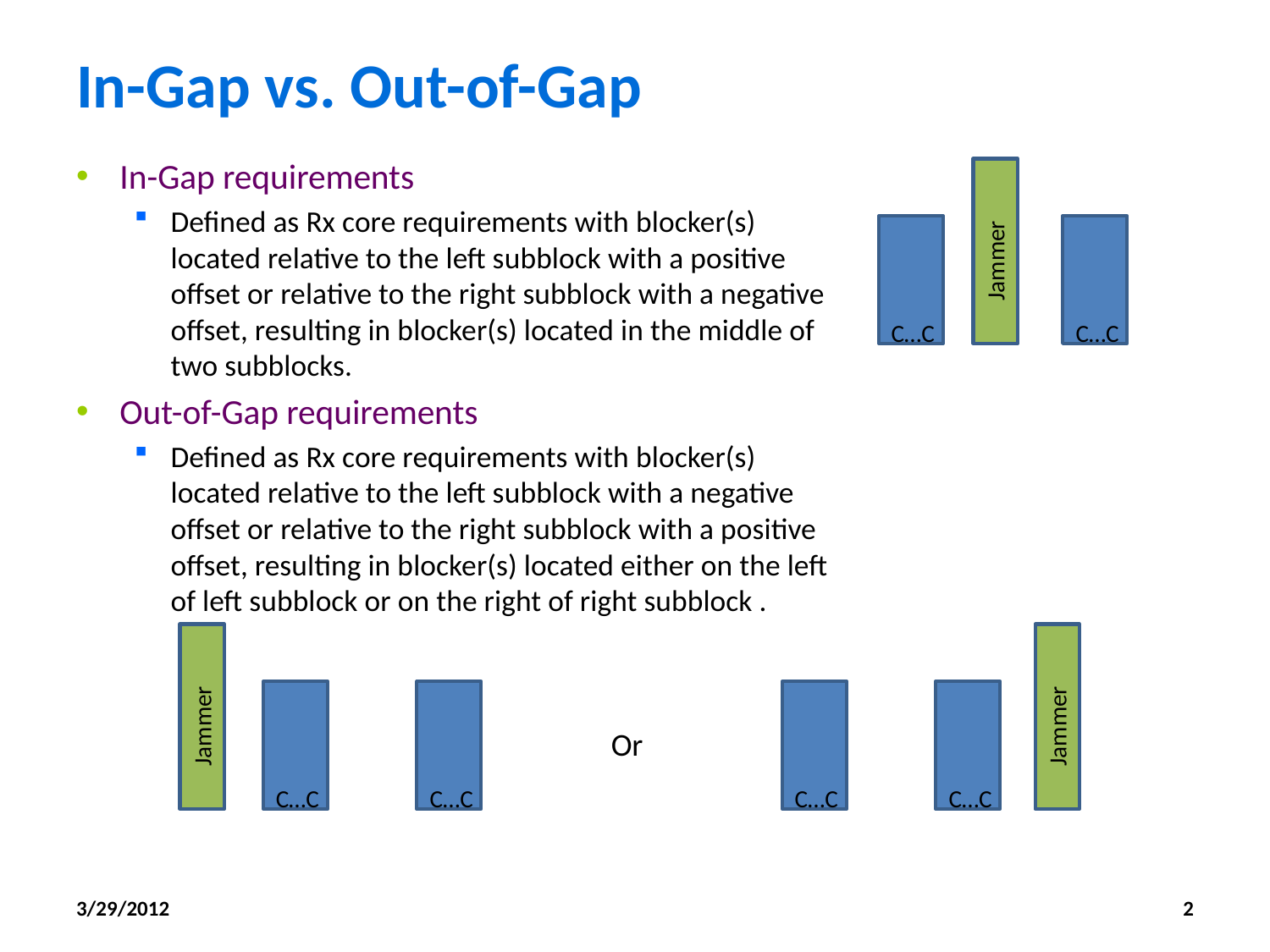

# In-Gap vs. Out-of-Gap
In-Gap requirements
Defined as Rx core requirements with blocker(s) located relative to the left subblock with a positive offset or relative to the right subblock with a negative offset, resulting in blocker(s) located in the middle of two subblocks.
Out-of-Gap requirements
Defined as Rx core requirements with blocker(s) located relative to the left subblock with a negative offset or relative to the right subblock with a positive offset, resulting in blocker(s) located either on the left of left subblock or on the right of right subblock .

Jammer

C…C

C…C

Jammer

Jammer

C…C

C…C

C…C

C…C
Or
3/29/2012
2